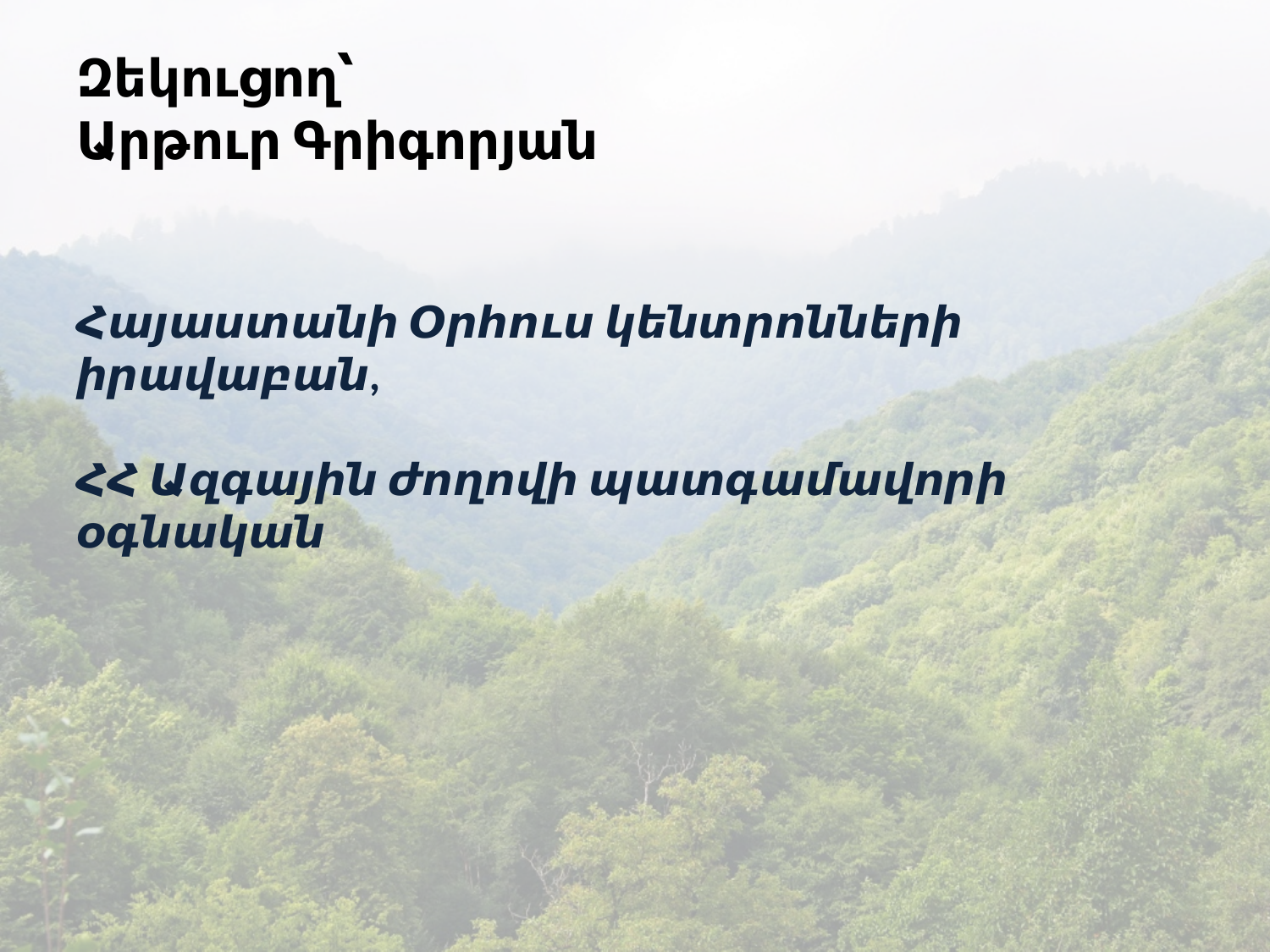

# Զեկուցող՝ Արթուր Գրիգորյան Հայաստանի Օրհուս կենտրոնների իրավաբան, ՀՀ Ազգային ժողովի պատգամավորի օգնական